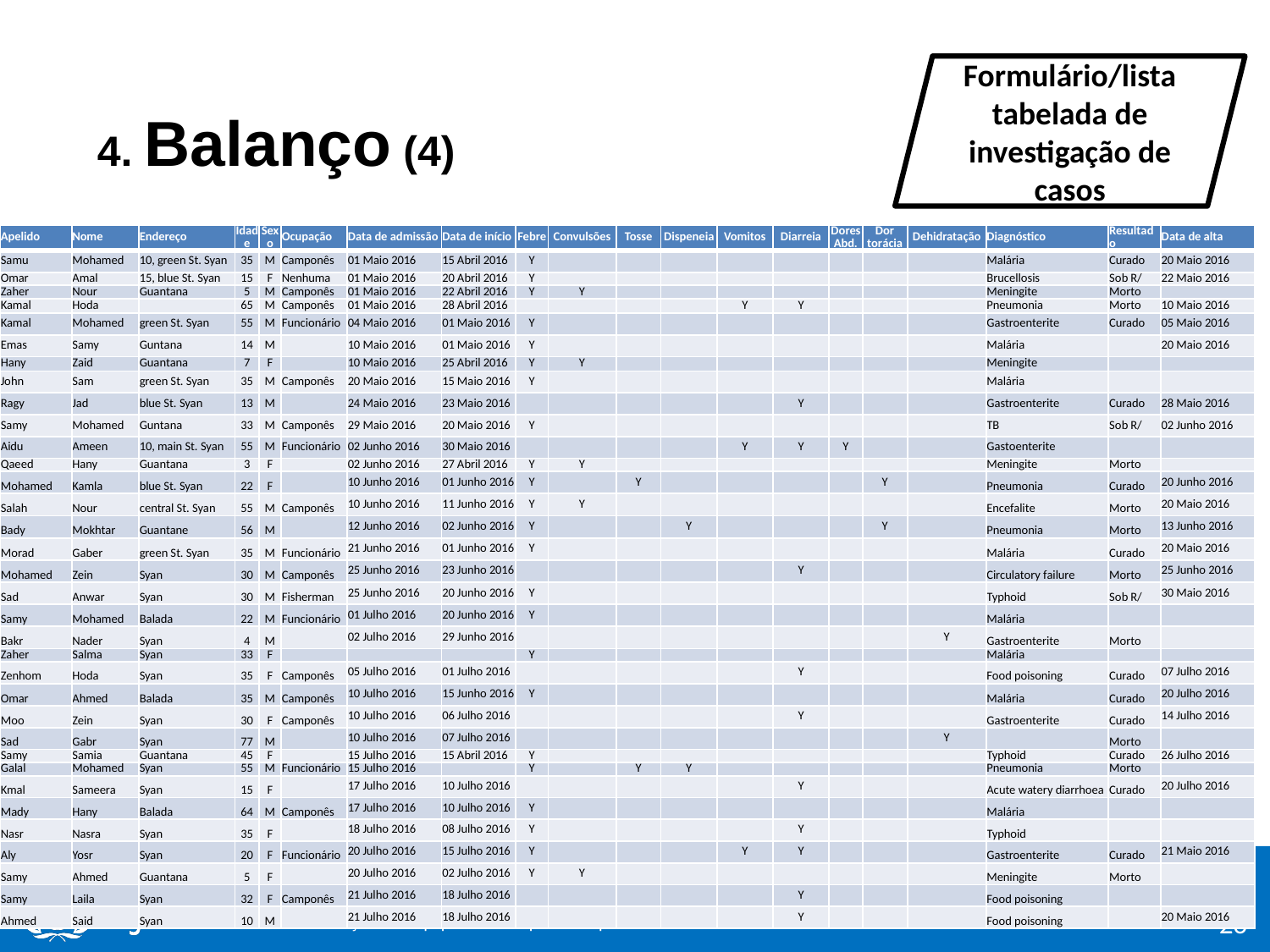

Formulário/lista tabelada de investigação de casos
4. Balanço (4)
| Apelido | Nome | Endereço | Idade | Sexo | Ocupação | Data de admissão | Data de início | Febre | Convulsões | Tosse | Dispeneia | Vomitos | Diarreia | Dores Abd. | Dor torácia | Dehidratação | Diagnóstico | Resultado | Data de alta |
| --- | --- | --- | --- | --- | --- | --- | --- | --- | --- | --- | --- | --- | --- | --- | --- | --- | --- | --- | --- |
| Samu | Mohamed | 10, green St. Syan | 35 | M | Camponês | 01 Maio 2016 | 15 Abril 2016 | Y |  |  |  |  |  |  |  |  | Malária | Curado | 20 Maio 2016 |
| Omar | Amal | 15, blue St. Syan | 15 | F | Nenhuma | 01 Maio 2016 | 20 Abril 2016 | Y |  |  |  |  |  |  |  |  | Brucellosis | Sob R/ | 22 Maio 2016 |
| Zaher | Nour | Guantana | 5 | M | Camponês | 01 Maio 2016 | 22 Abril 2016 | Y | Y |  |  |  |  |  |  |  | Meningite | Morto |  |
| Kamal | Hoda |  | 65 | M | Camponês | 01 Maio 2016 | 28 Abril 2016 |  |  |  |  | Y | Y |  |  |  | Pneumonia | Morto | 10 Maio 2016 |
| Kamal | Mohamed | green St. Syan | 55 | M | Funcionário | 04 Maio 2016 | 01 Maio 2016 | Y |  |  |  |  |  |  |  |  | Gastroenterite | Curado | 05 Maio 2016 |
| Emas | Samy | Guntana | 14 | M |  | 10 Maio 2016 | 01 Maio 2016 | Y |  |  |  |  |  |  |  |  | Malária |  | 20 Maio 2016 |
| Hany | Zaid | Guantana | 7 | F |  | 10 Maio 2016 | 25 Abril 2016 | Y | Y |  |  |  |  |  |  |  | Meningite |  |  |
| John | Sam | green St. Syan | 35 | M | Camponês | 20 Maio 2016 | 15 Maio 2016 | Y |  |  |  |  |  |  |  |  | Malária |  |  |
| Ragy | Jad | blue St. Syan | 13 | M |  | 24 Maio 2016 | 23 Maio 2016 |  |  |  |  |  | Y |  |  |  | Gastroenterite | Curado | 28 Maio 2016 |
| Samy | Mohamed | Guntana | 33 | M | Camponês | 29 Maio 2016 | 20 Maio 2016 | Y |  |  |  |  |  |  |  |  | TB | Sob R/ | 02 Junho 2016 |
| Aidu | Ameen | 10, main St. Syan | 55 | M | Funcionário | 02 Junho 2016 | 30 Maio 2016 |  |  |  |  | Y | Y | Y |  |  | Gastoenterite |  |  |
| Qaeed | Hany | Guantana | 3 | F |  | 02 Junho 2016 | 27 Abril 2016 | Y | Y |  |  |  |  |  |  |  | Meningite | Morto |  |
| Mohamed | Kamla | blue St. Syan | 22 | F |  | 10 Junho 2016 | 01 Junho 2016 | Y |  | Y |  |  |  |  | Y |  | Pneumonia | Curado | 20 Junho 2016 |
| Salah | Nour | central St. Syan | 55 | M | Camponês | 10 Junho 2016 | 11 Junho 2016 | Y | Y |  |  |  |  |  |  |  | Encefalite | Morto | 20 Maio 2016 |
| Bady | Mokhtar | Guantane | 56 | M |  | 12 Junho 2016 | 02 Junho 2016 | Y |  |  | Y |  |  |  | Y |  | Pneumonia | Morto | 13 Junho 2016 |
| Morad | Gaber | green St. Syan | 35 | M | Funcionário | 21 Junho 2016 | 01 Junho 2016 | Y |  |  |  |  |  |  |  |  | Malária | Curado | 20 Maio 2016 |
| Mohamed | Zein | Syan | 30 | M | Camponês | 25 Junho 2016 | 23 Junho 2016 |  |  |  |  |  | Y |  |  |  | Circulatory failure | Morto | 25 Junho 2016 |
| Sad | Anwar | Syan | 30 | M | Fisherman | 25 Junho 2016 | 20 Junho 2016 | Y |  |  |  |  |  |  |  |  | Typhoid | Sob R/ | 30 Maio 2016 |
| Samy | Mohamed | Balada | 22 | M | Funcionário | 01 Julho 2016 | 20 Junho 2016 | Y |  |  |  |  |  |  |  |  | Malária |  |  |
| Bakr | Nader | Syan | 4 | M |  | 02 Julho 2016 | 29 Junho 2016 |  |  |  |  |  |  |  |  | Y | Gastroenterite | Morto |  |
| Zaher | Salma | Syan | 33 | F |  |  |  | Y |  |  |  |  |  |  |  |  | Malária |  |  |
| Zenhom | Hoda | Syan | 35 | F | Camponês | 05 Julho 2016 | 01 Julho 2016 |  |  |  |  |  | Y |  |  |  | Food poisoning | Curado | 07 Julho 2016 |
| Omar | Ahmed | Balada | 35 | M | Camponês | 10 Julho 2016 | 15 Junho 2016 | Y |  |  |  |  |  |  |  |  | Malária | Curado | 20 Julho 2016 |
| Moo | Zein | Syan | 30 | F | Camponês | 10 Julho 2016 | 06 Julho 2016 |  |  |  |  |  | Y |  |  |  | Gastroenterite | Curado | 14 Julho 2016 |
| Sad | Gabr | Syan | 77 | M |  | 10 Julho 2016 | 07 Julho 2016 |  |  |  |  |  |  |  |  | Y |  | Morto |  |
| Samy | Samia | Guantana | 45 | F |  | 15 Julho 2016 | 15 Abril 2016 | Y |  |  |  |  |  |  |  |  | Typhoid | Curado | 26 Julho 2016 |
| Galal | Mohamed | Syan | 55 | M | Funcionário | 15 Julho 2016 |  | Y |  | Y | Y |  |  |  |  |  | Pneumonia | Morto |  |
| Kmal | Sameera | Syan | 15 | F |  | 17 Julho 2016 | 10 Julho 2016 |  |  |  |  |  | Y |  |  |  | Acute watery diarrhoea | Curado | 20 Julho 2016 |
| Mady | Hany | Balada | 64 | M | Camponês | 17 Julho 2016 | 10 Julho 2016 | Y |  |  |  |  |  |  |  |  | Malária |  |  |
| Nasr | Nasra | Syan | 35 | F |  | 18 Julho 2016 | 08 Julho 2016 | Y |  |  |  |  | Y |  |  |  | Typhoid |  |  |
| Aly | Yosr | Syan | 20 | F | Funcionário | 20 Julho 2016 | 15 Julho 2016 | Y |  |  |  | Y | Y |  |  |  | Gastroenterite | Curado | 21 Maio 2016 |
| Samy | Ahmed | Guantana | 5 | F |  | 20 Julho 2016 | 02 Julho 2016 | Y | Y |  |  |  |  |  |  |  | Meningite | Morto |  |
| Samy | Laila | Syan | 32 | F | Camponês | 21 Julho 2016 | 18 Julho 2016 |  |  |  |  |  | Y |  |  |  | Food poisoning |  |  |
| Ahmed | Said | Syan | 10 | M |  | 21 Julho 2016 | 18 Julho 2016 |  |  |  |  |  | Y |  |  |  | Food poisoning |  | 20 Maio 2016 |